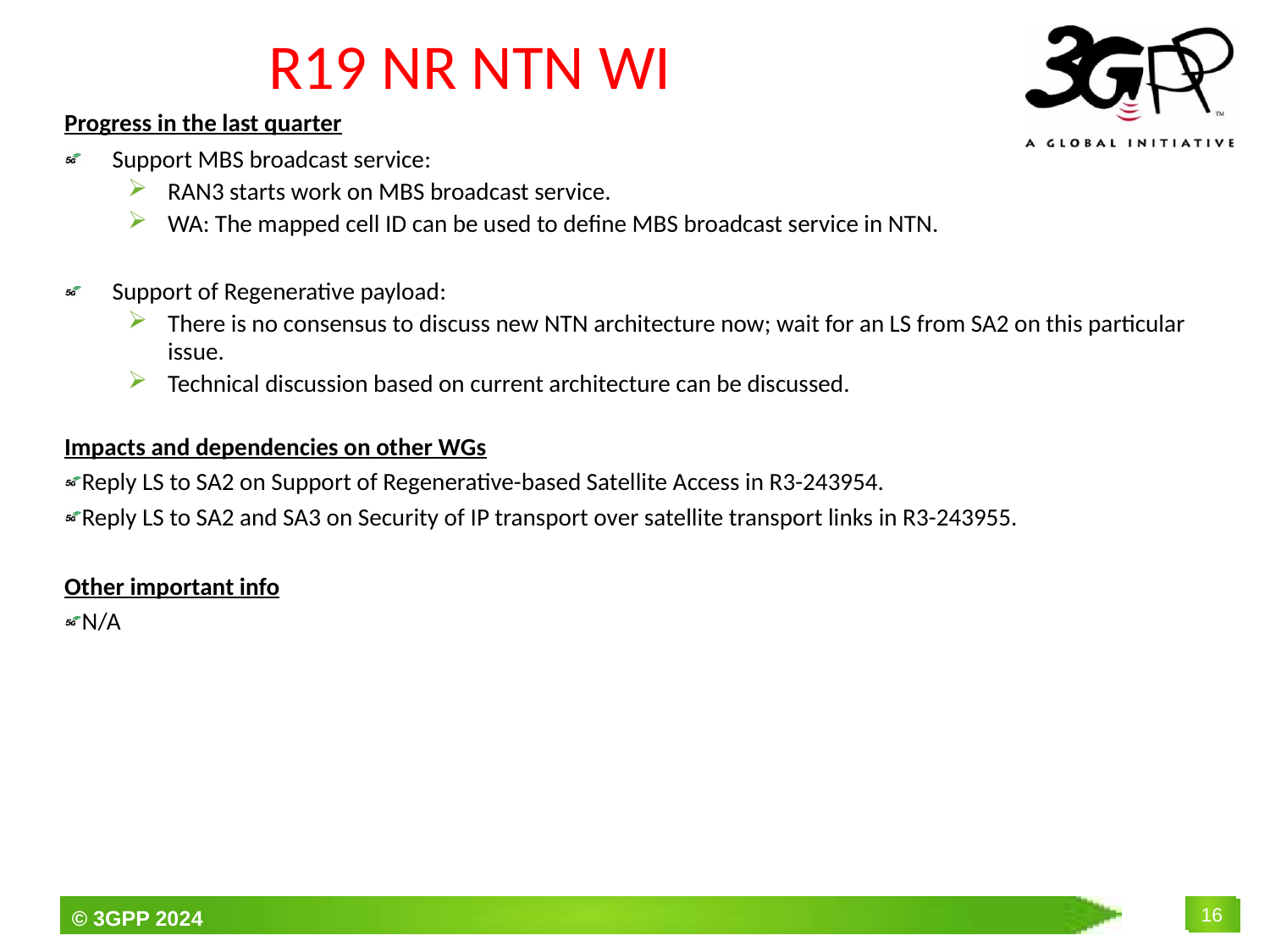

# R19 NR NTN WI

Progress in the last quarter
Support MBS broadcast service:
RAN3 starts work on MBS broadcast service.
WA: The mapped cell ID can be used to define MBS broadcast service in NTN.

Support of Regenerative payload:
There is no consensus to discuss new NTN architecture now; wait for an LS from SA2 on this particular issue.
Technical discussion based on current architecture can be discussed.

Impacts and dependencies on other WGs
Reply LS to SA2 on Support of Regenerative-based Satellite Access in R3-243954.
Reply LS to SA2 and SA3 on Security of IP transport over satellite transport links in R3-243955.

Other important info
N/A

16